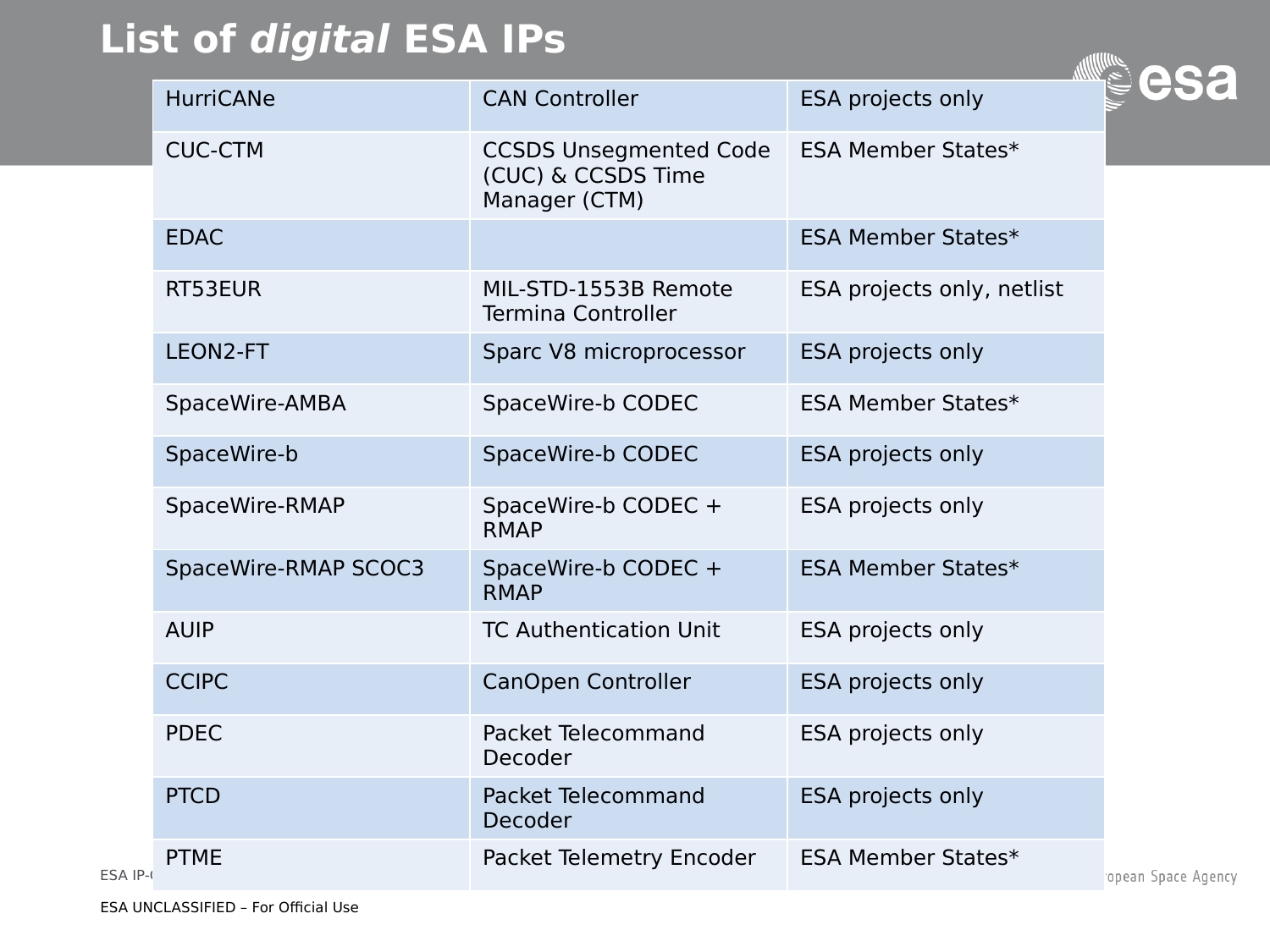

# List of digital ESA IPs
| HurriCANe | CAN Controller | ESA projects only |
| --- | --- | --- |
| CUC-CTM | CCSDS Unsegmented Code (CUC) & CCSDS Time Manager (CTM) | ESA Member States\* |
| EDAC |  | ESA Member States\* |
| RT53EUR | MIL-STD-1553B Remote Termina Controller | ESA projects only, netlist |
| LEON2-FT | Sparc V8 microprocessor | ESA projects only |
| SpaceWire-AMBA | SpaceWire-b CODEC | ESA Member States\* |
| SpaceWire-b | SpaceWire-b CODEC | ESA projects only |
| SpaceWire-RMAP | SpaceWire-b CODEC + RMAP | ESA projects only |
| SpaceWire-RMAP SCOC3 | SpaceWire-b CODEC + RMAP | ESA Member States\* |
| AUIP | TC Authentication Unit | ESA projects only |
| CCIPC | CanOpen Controller | ESA projects only |
| PDEC | Packet Telecommand Decoder | ESA projects only |
| PTCD | Packet Telecommand Decoder | ESA projects only |
| PTME | Packet Telemetry Encoder | ESA Member States\* |